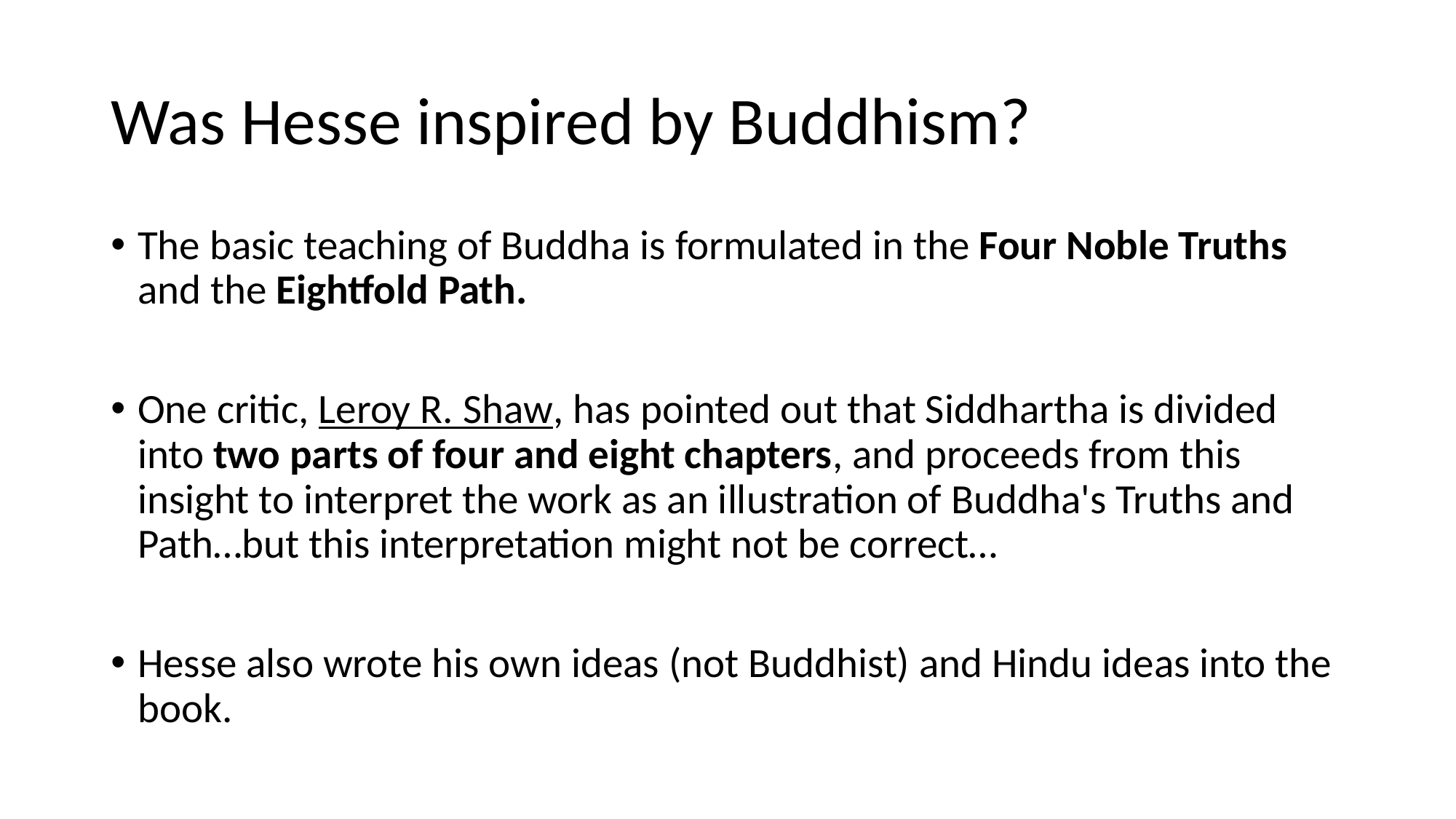

# Was Hesse inspired by Buddhism?
The basic teaching of Buddha is formulated in the Four Noble Truths and the Eightfold Path.

One critic, Leroy R. Shaw, has pointed out that Siddhartha is divided into two parts of four and eight chapters, and proceeds from this insight to interpret the work as an illustration of Buddha's Truths and Path…but this interpretation might not be correct…

Hesse also wrote his own ideas (not Buddhist) and Hindu ideas into the book.